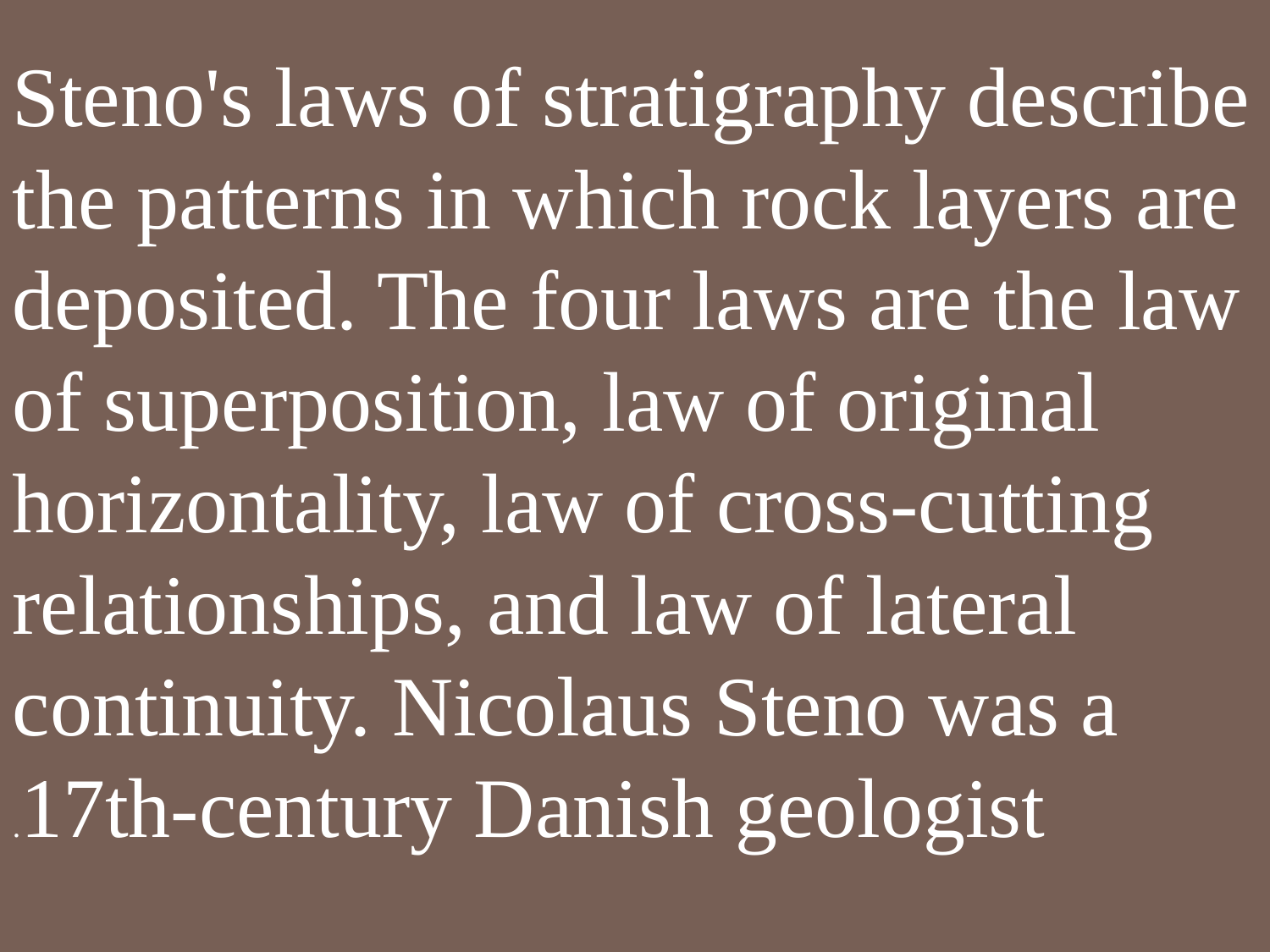

Steno's laws of stratigraphy describe the patterns in which rock layers are deposited. The four laws are the law of superposition, law of original horizontality, law of cross-cutting relationships, and law of lateral continuity. Nicolaus Steno was a 17th-century Danish geologist.